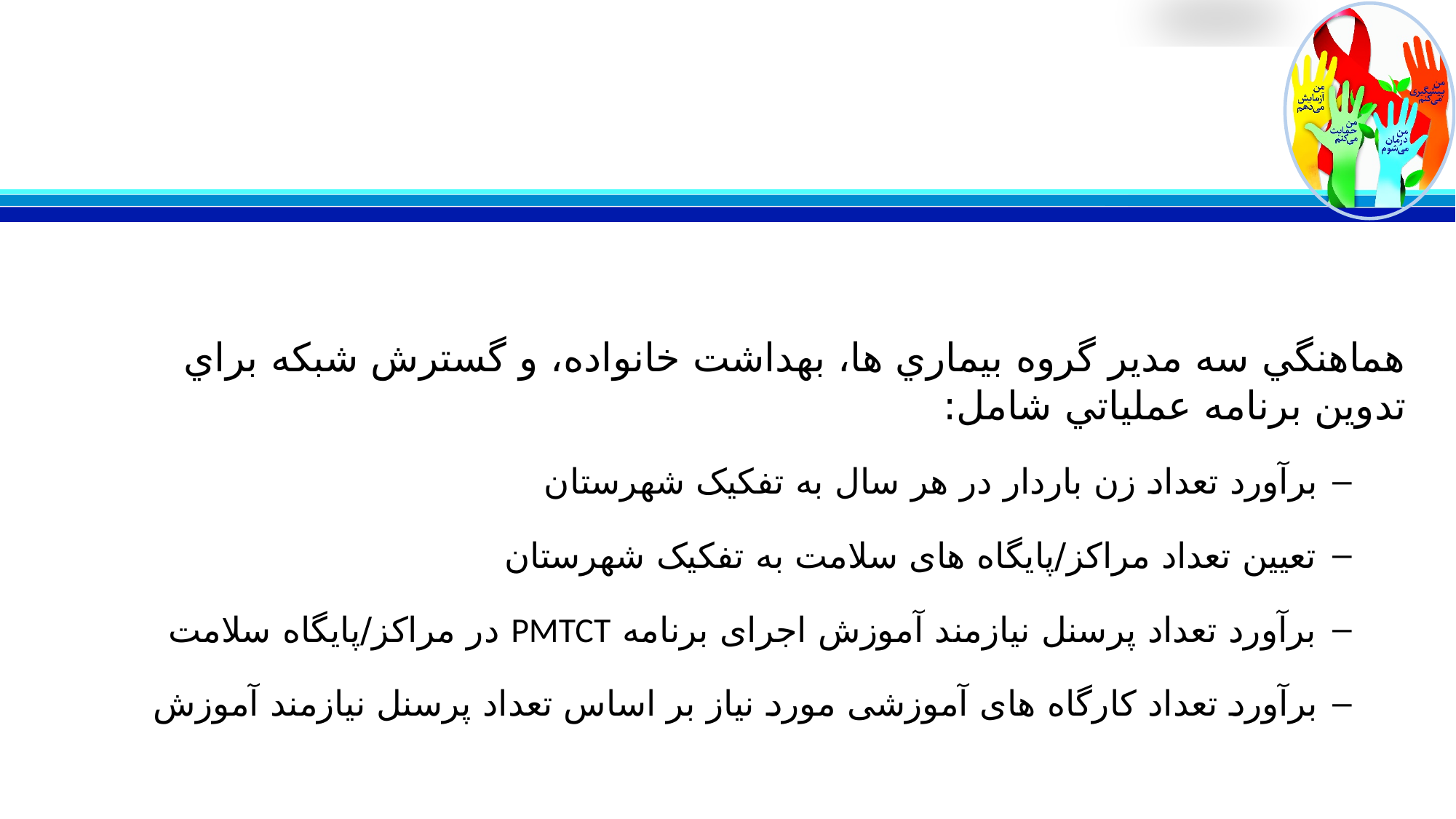

#

هماهنگي سه مدير گروه بيماري ها، بهداشت خانواده، و گسترش شبكه براي تدوين برنامه عملياتي شامل:
برآورد تعداد زن باردار در هر سال به تفکیک شهرستان
تعیین تعداد مراکز/پایگاه های سلامت به تفکیک شهرستان
برآورد تعداد پرسنل نیازمند آموزش اجرای برنامه PMTCT در مراکز/پایگاه سلامت
برآورد تعداد کارگاه های آموزشی مورد نیاز بر اساس تعداد پرسنل نیازمند آموزش